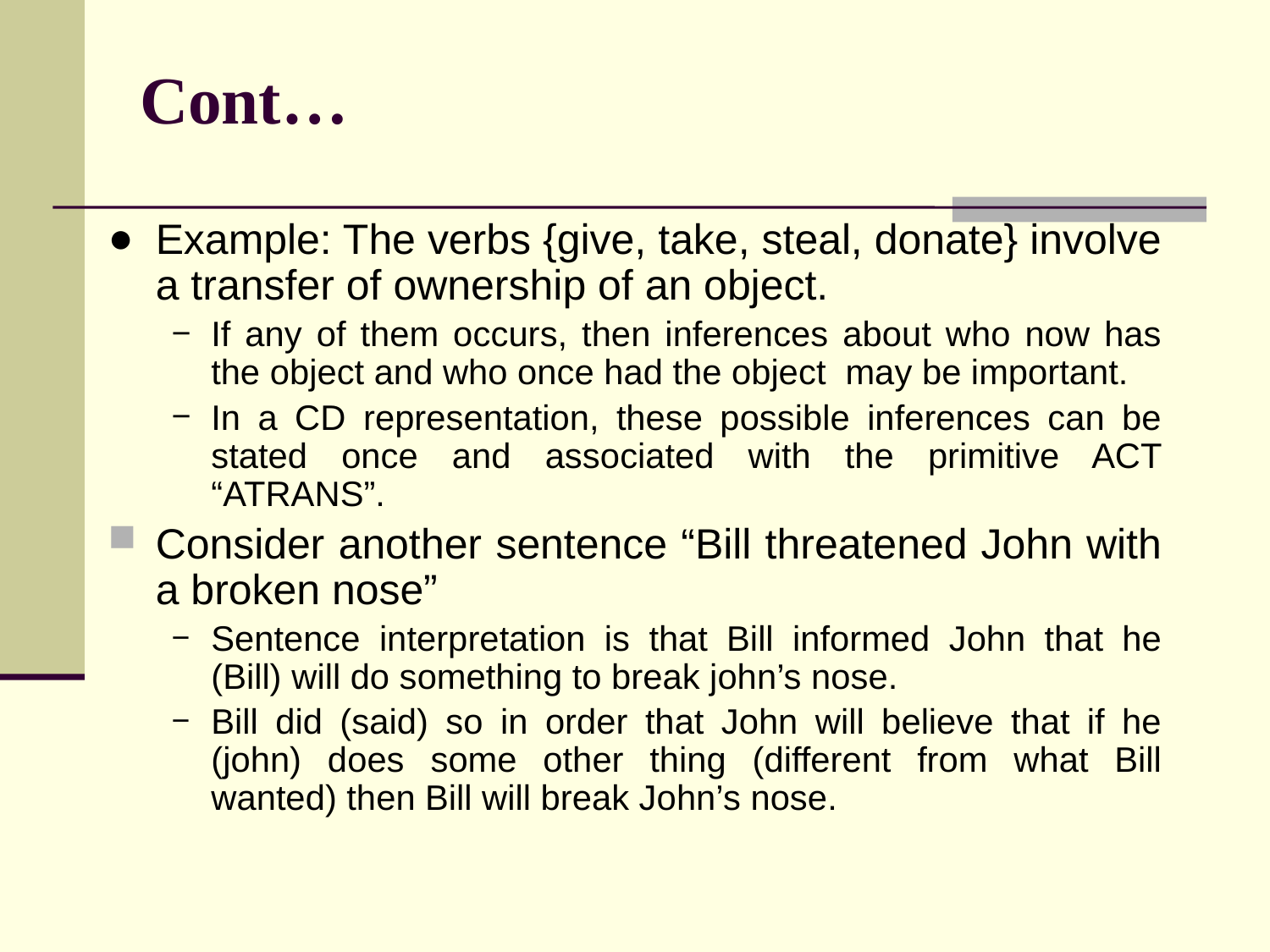

# Cont…
Example: The verbs {give, take, steal, donate} involve a transfer of ownership of an object.
If any of them occurs, then inferences about who now has the object and who once had the object  may be important.
In a CD representation, these possible inferences can be stated once and associated with the primitive ACT “ATRANS”.
Consider another sentence “Bill threatened John with a broken nose”
Sentence interpretation is that Bill informed John that he (Bill) will do something to break john’s nose.
Bill did (said) so in order that John will believe that if he (john) does some other thing (different from what Bill wanted) then Bill will break John’s nose.